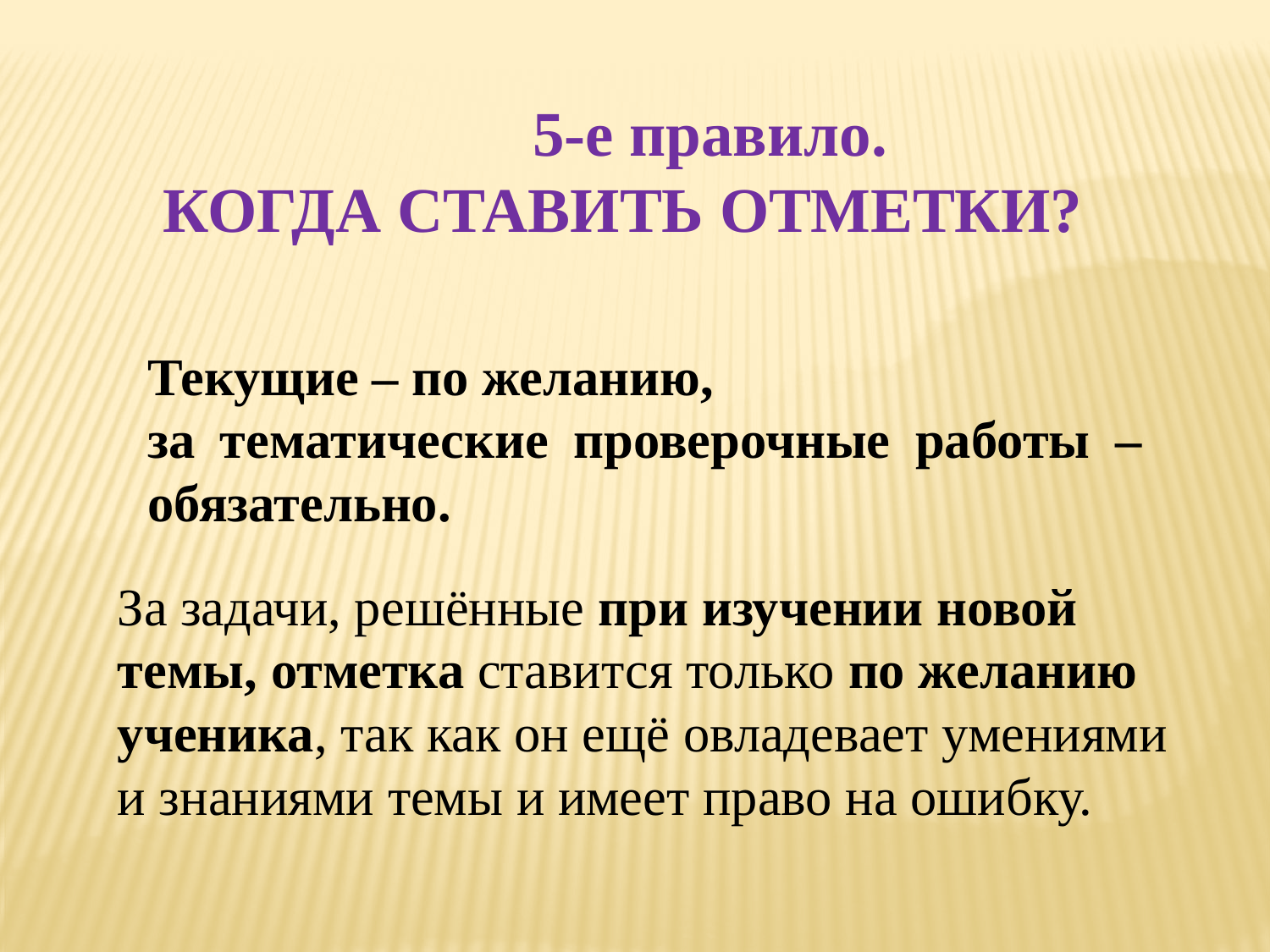

5-е правило.
КОГДА СТАВИТЬ ОТМЕТКИ?
Текущие – по желанию,
за тематические проверочные работы – обязательно.
За задачи, решённые при изучении новой темы, отметка ставится только по желанию ученика, так как он ещё овладевает умениями и знаниями темы и имеет право на ошибку.